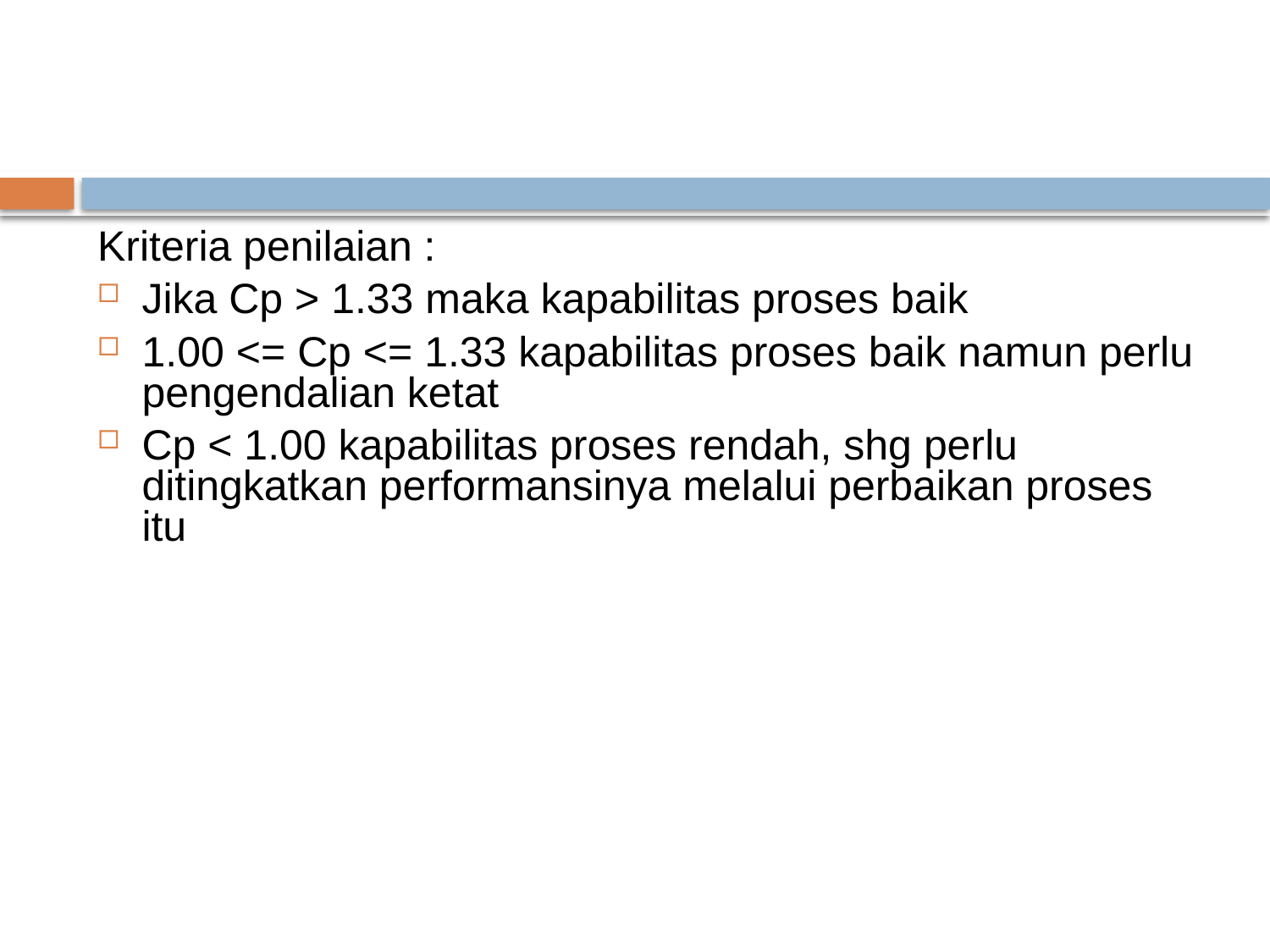

#
Kriteria penilaian :
Jika Cp > 1.33 maka kapabilitas proses baik
1.00 <= Cp <= 1.33 kapabilitas proses baik namun perlu pengendalian ketat
Cp < 1.00 kapabilitas proses rendah, shg perlu ditingkatkan performansinya melalui perbaikan proses itu